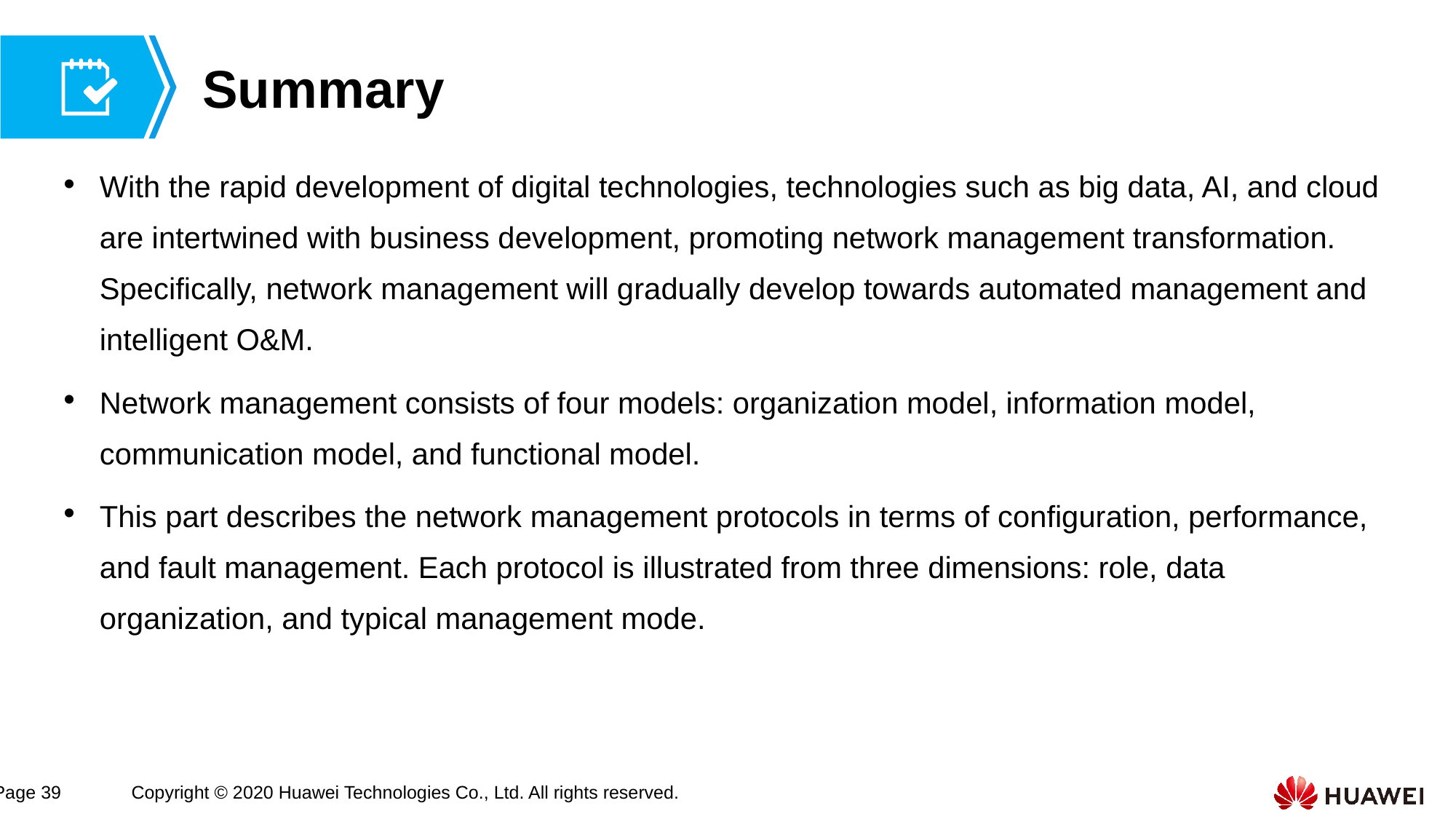

With the rapid development of digital technologies, technologies such as big data, AI, and cloud are intertwined with business development, promoting network management transformation. Specifically, network management will gradually develop towards automated management and intelligent O&M.
Network management consists of four models: organization model, information model, communication model, and functional model.
This part describes the network management protocols in terms of configuration, performance, and fault management. Each protocol is illustrated from three dimensions: role, data organization, and typical management mode.